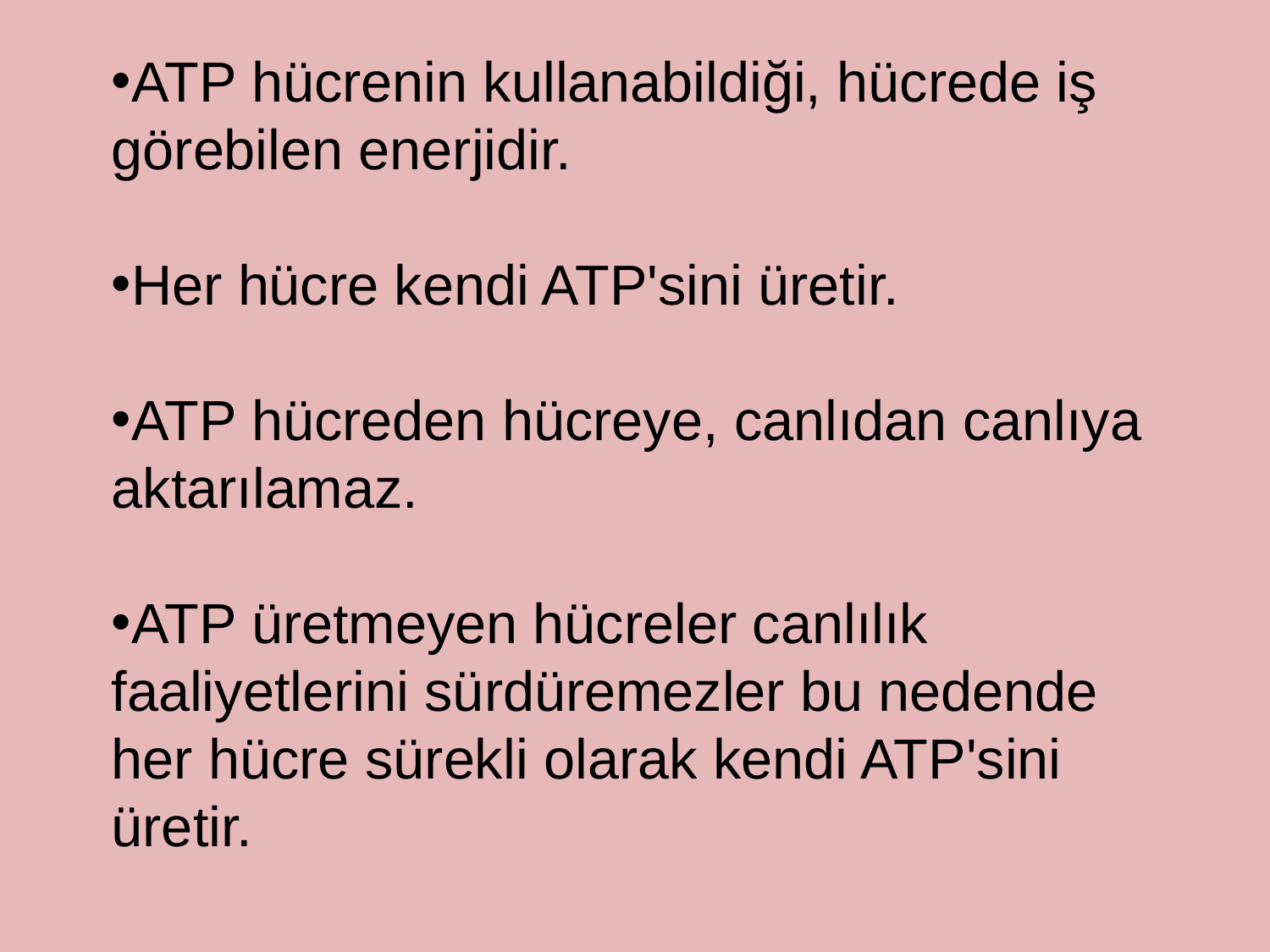

ATP hücrenin kullanabildiği, hücrede iş görebilen enerjidir.

Her hücre kendi ATP'sini üretir.

ATP hücreden hücreye, canlıdan canlıya aktarılamaz.

ATP üretmeyen hücreler canlılık faaliyetlerini sürdüremezler bu nedende her hücre sürekli olarak kendi ATP'sini üretir.